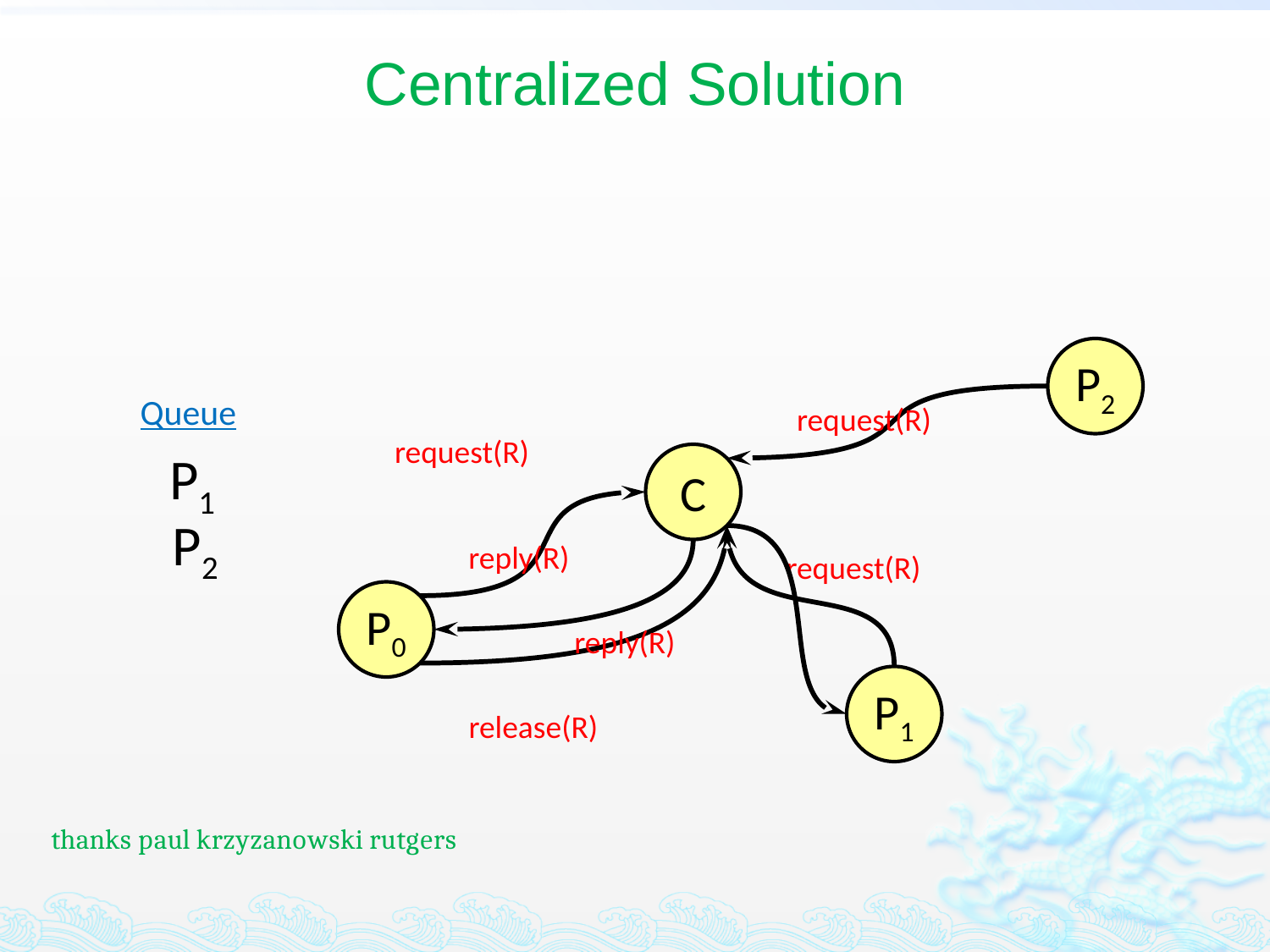

# Centralized Solution

P2
Queue
request(R)
request(R)
P1
C
P2
reply(R)
request(R)
P0
reply(R)
P1
release(R)
thanks paul krzyzanowski rutgers